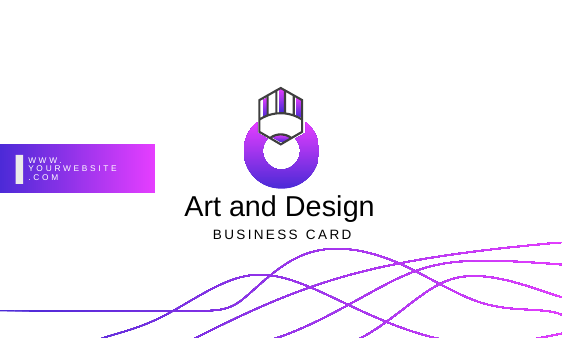

WWW.
YOURWEBSITE
.COM

Art and Design
BUSINESS CARD